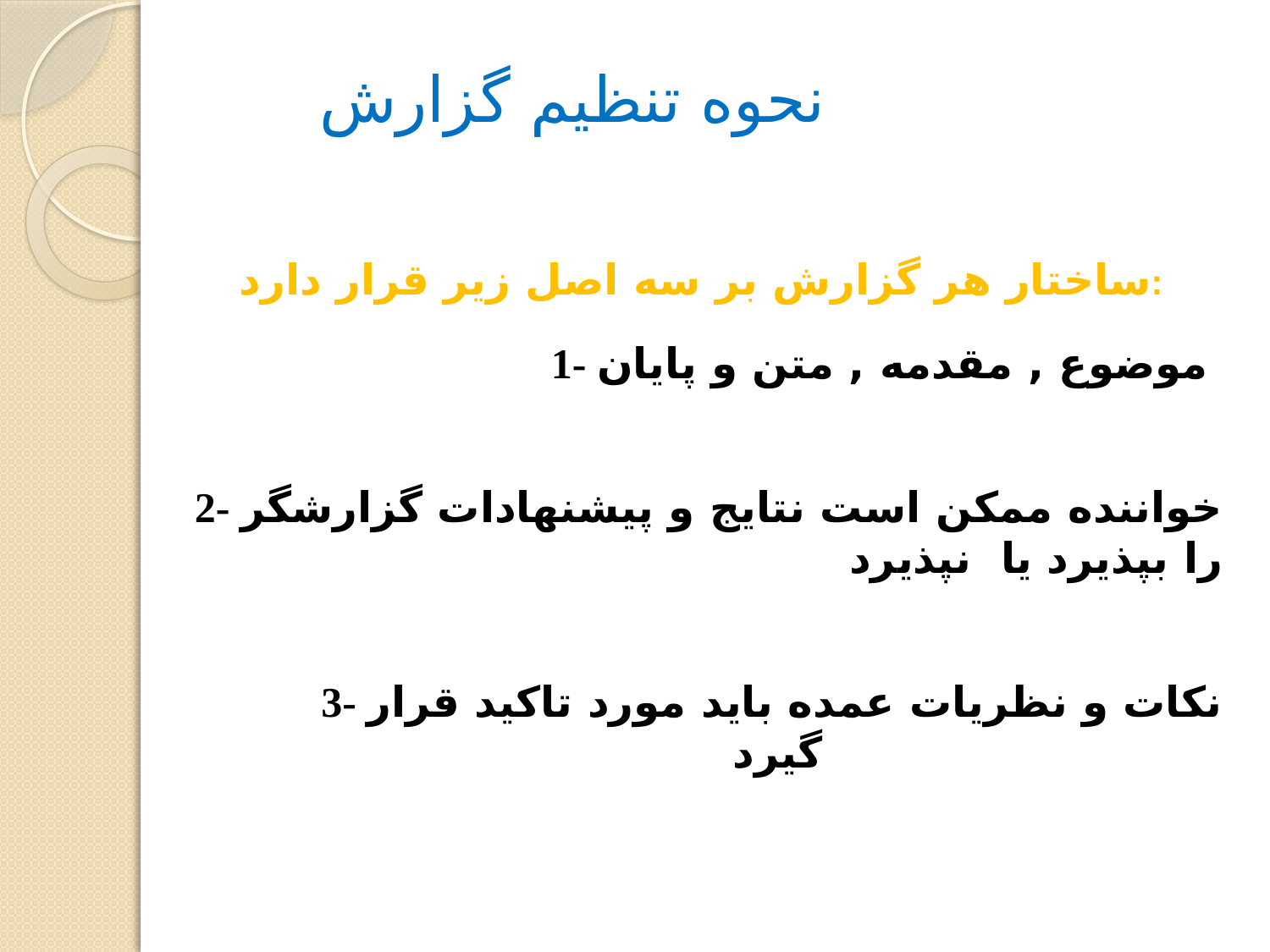

نحوه تنظیم گزارش
ساختار هر گزارش بر سه اصل زیر قرار دارد:
1- موضوع , مقدمه , متن و پايان

2- خواننده ممكن است نتايج و پيشنهادات گزارشگر را بپذيرد يا  نپذيرد

3- نكات و نظريات عمده بايد مورد تاكيد قرار گيرد